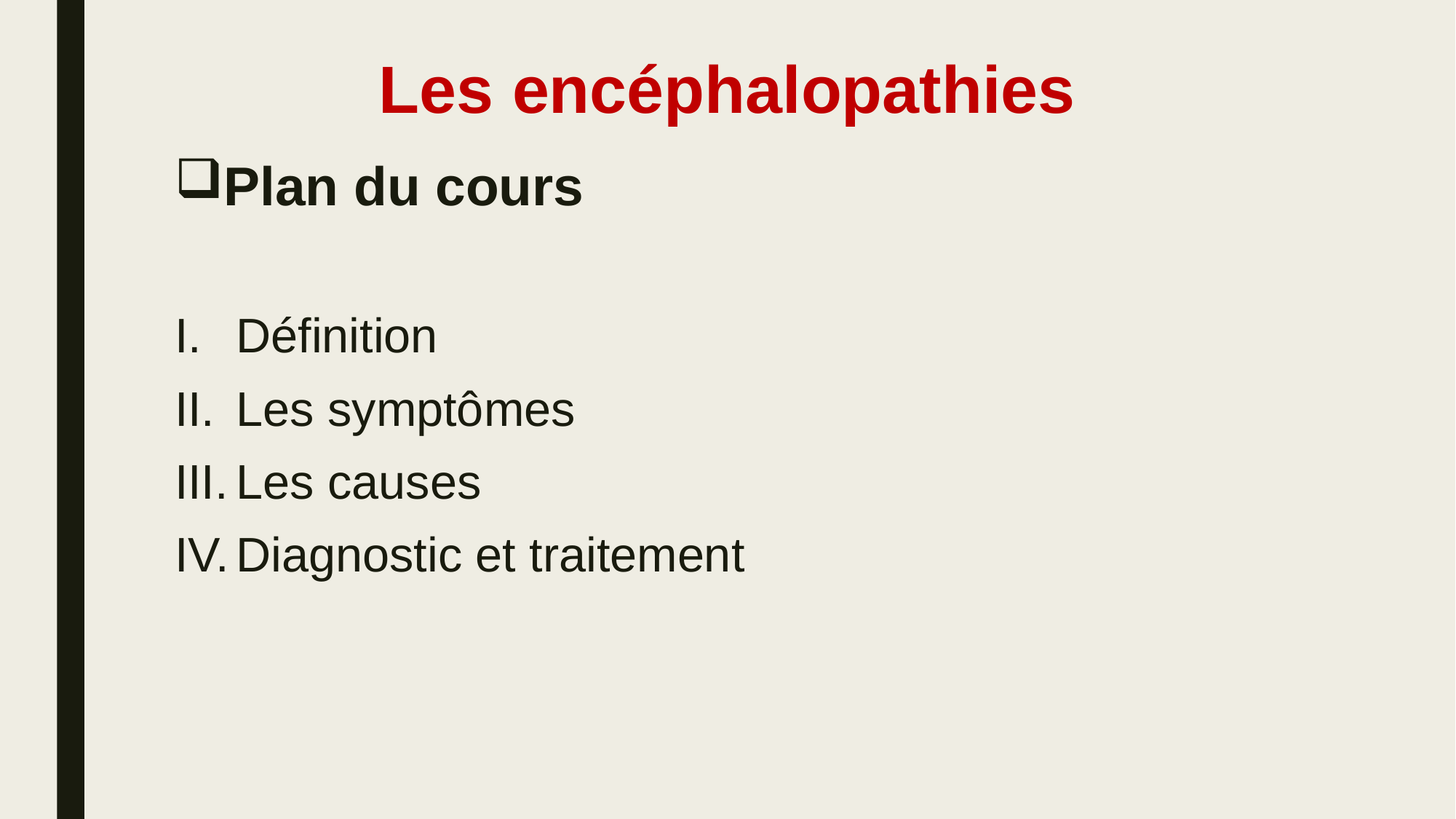

# Les encéphalopathies
Plan du cours

Définition
Les symptômes
Les causes
Diagnostic et traitement